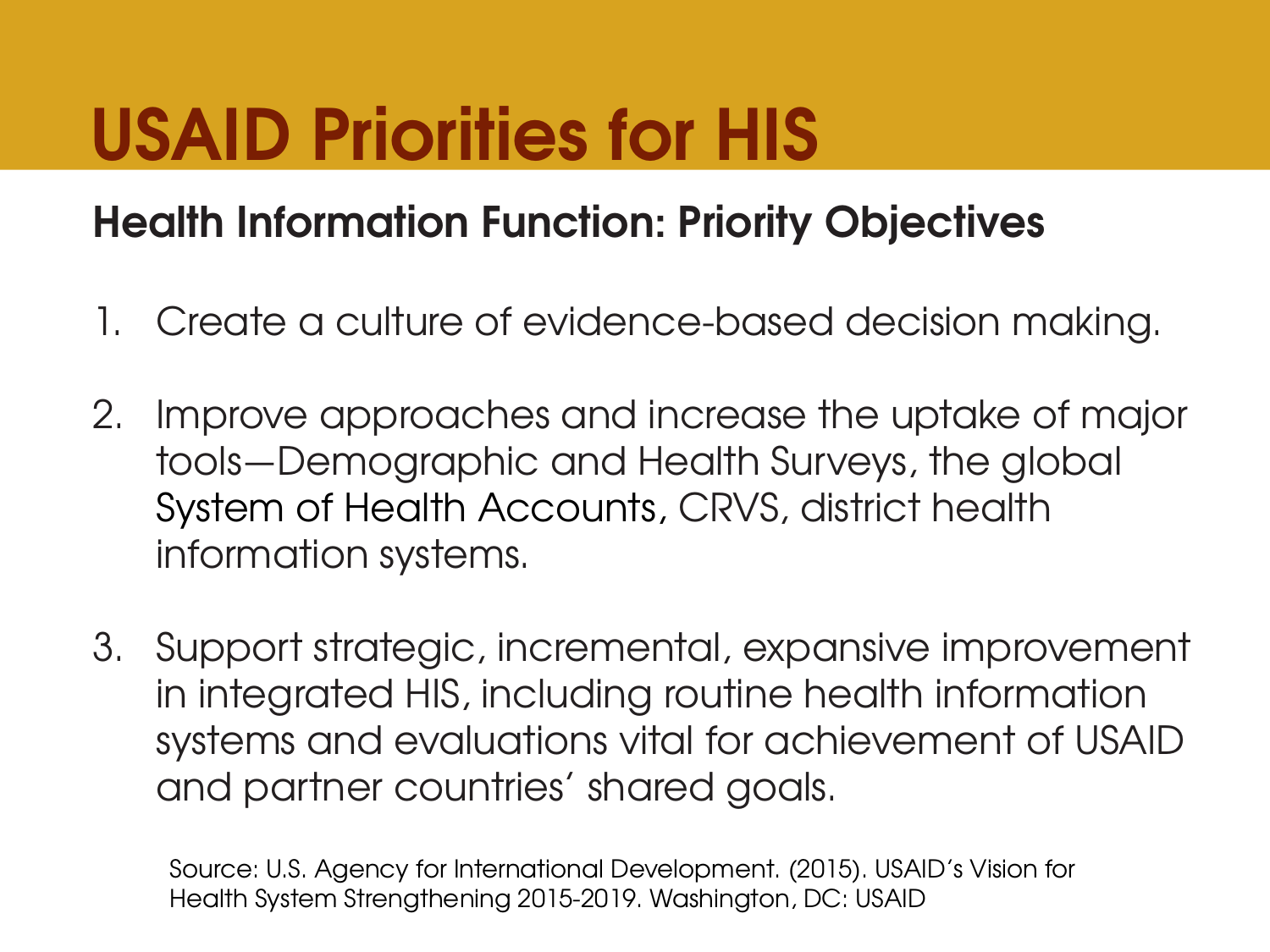

# USAID Priorities for HIS
Health Information Function: Priority Objectives

Create a culture of evidence-based decision making.

Improve approaches and increase the uptake of major tools—Demographic and Health Surveys, the global System of Health Accounts, CRVS, district health information systems.
Support strategic, incremental, expansive improvement in integrated HIS, including routine health information systems and evaluations vital for achievement of USAID and partner countries’ shared goals.
Source: U.S. Agency for International Development. (2015). USAID’s Vision for Health System Strengthening 2015-2019. Washington, DC: USAID